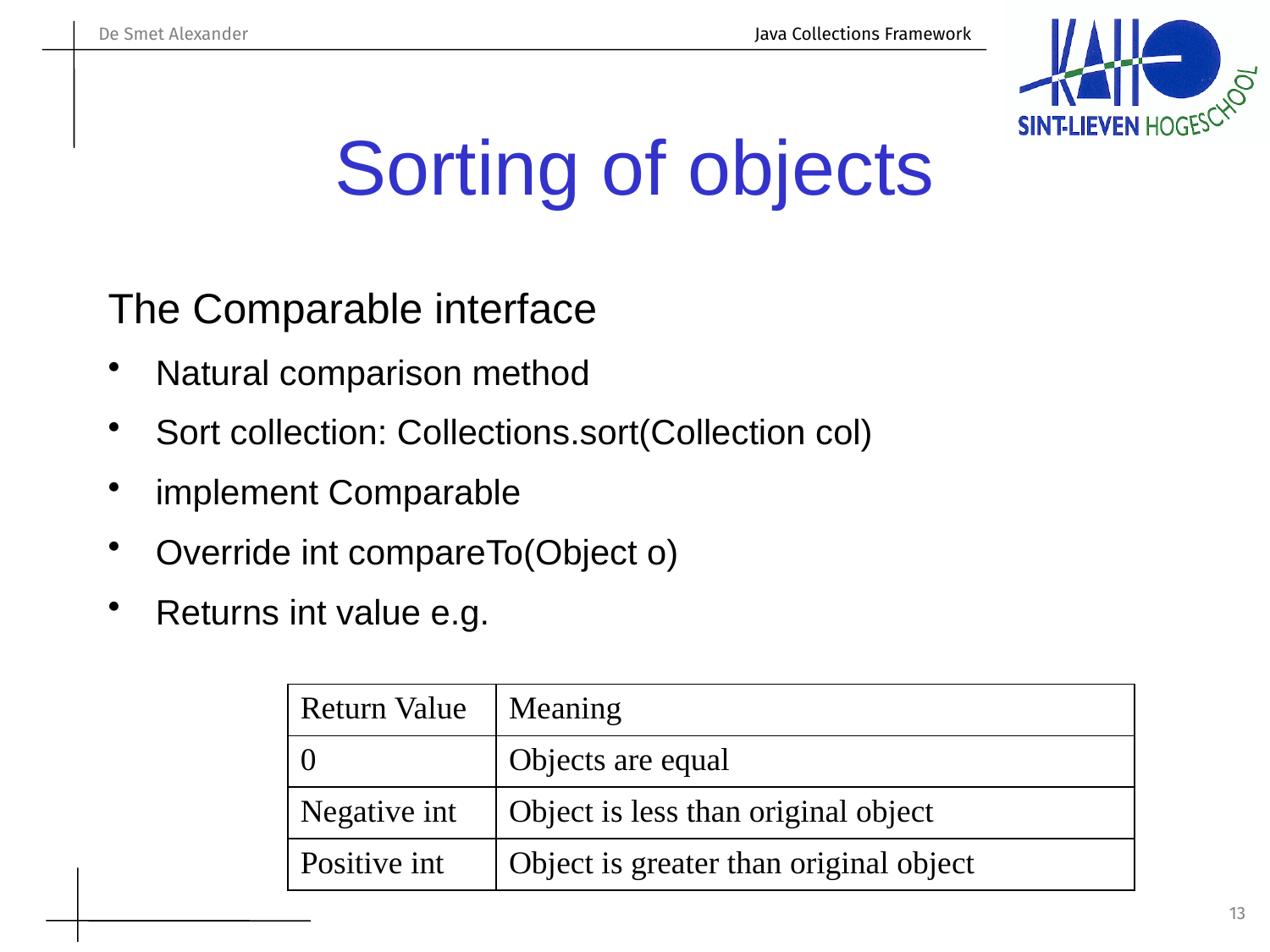

# Sorting of objects
The Comparable interface
Natural comparison method
Sort collection: Collections.sort(Collection col)
implement Comparable
Override int compareTo(Object o)
Returns int value e.g.
| Return Value | Meaning |
| --- | --- |
| 0 | Objects are equal |
| Negative int | Object is less than original object |
| Positive int | Object is greater than original object |